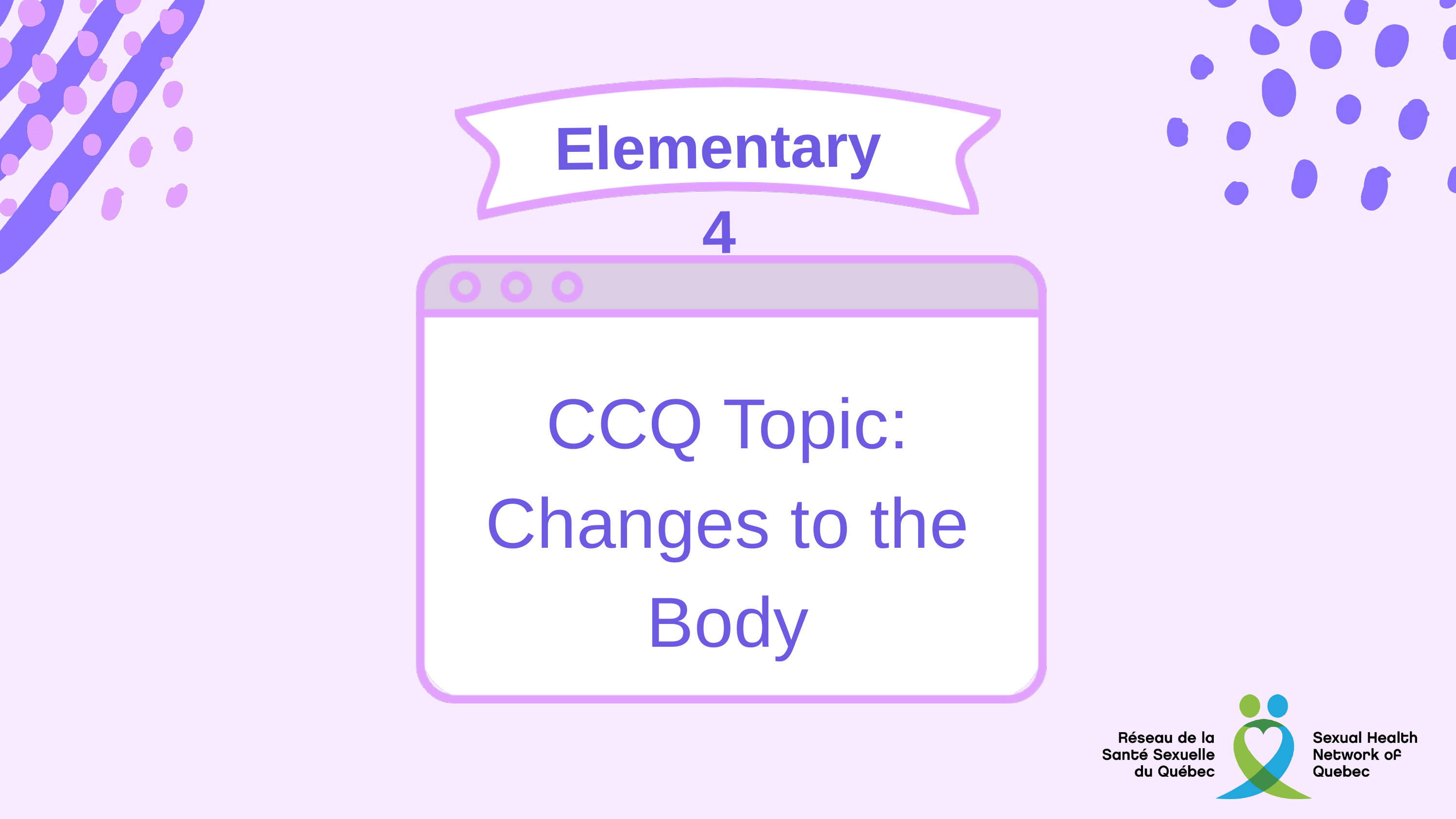

Elementary 4

CCQ Topic:
Changes to the Body